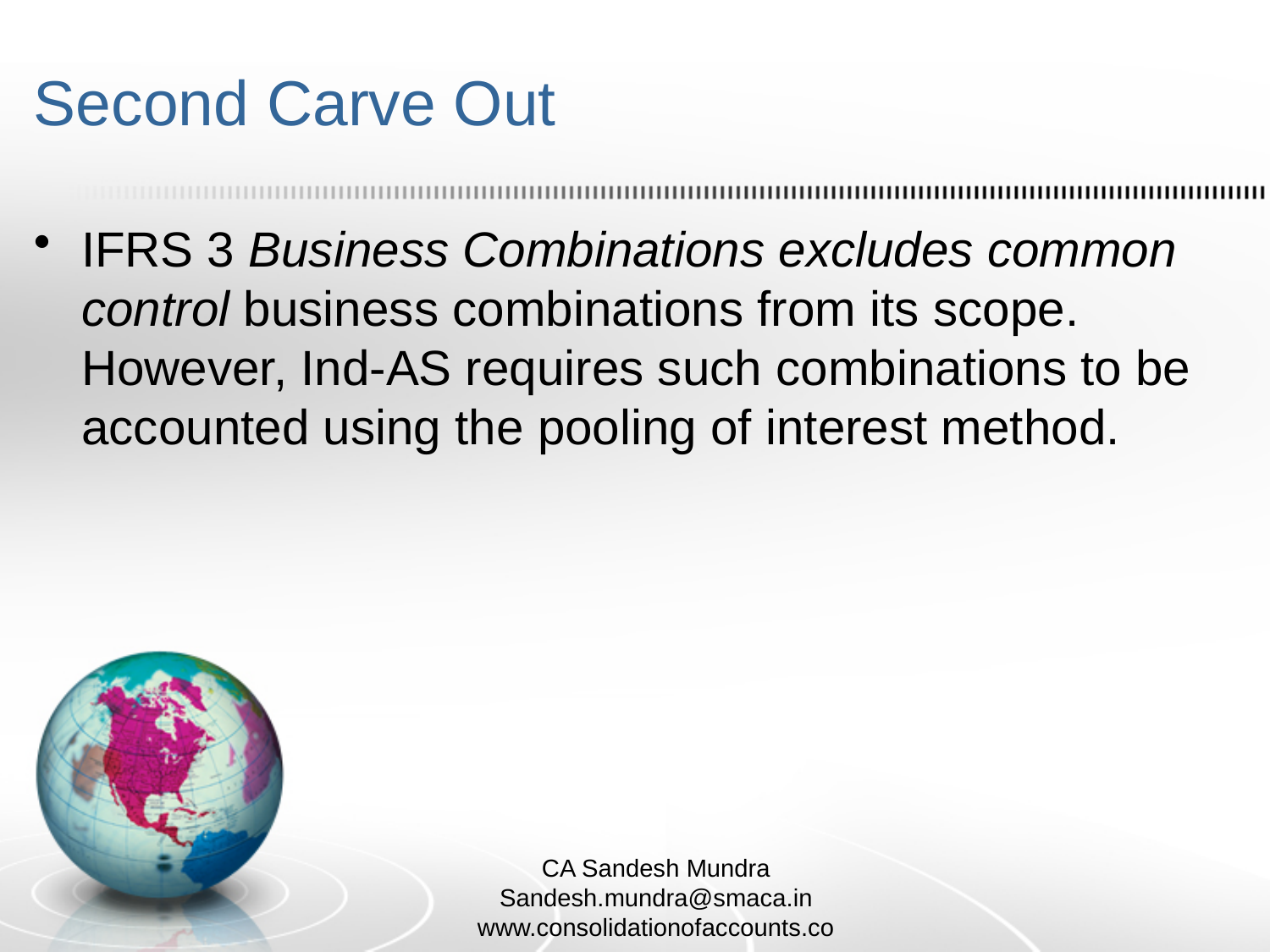

# Second Carve Out
IFRS 3 Business Combinations excludes common control business combinations from its scope. However, Ind-AS requires such combinations to be accounted using the pooling of interest method.